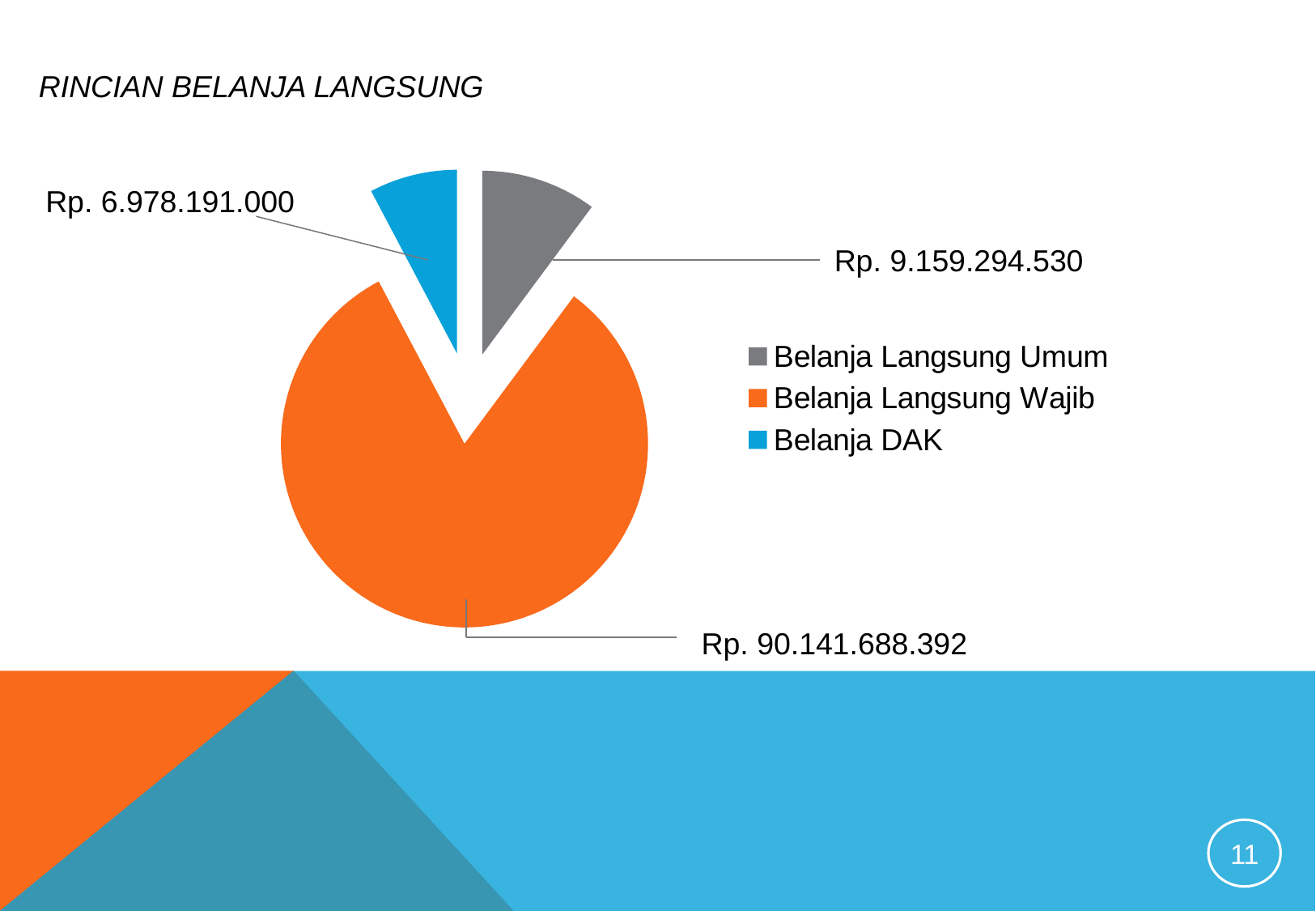

# Rincian belanja langsung

### Chart

| Category | Belanja Langsung |
|---|---|
| Belanja Langsung Umum | 10.160997307005045 |
| Belanja Langsung Wajib | 82.09764447741121 |
| Belanja DAK | 7.741358215583754 |
Rp. 6.978.191.000
Rp. 9.159.294.530
Rp. 90.141.688.392
11